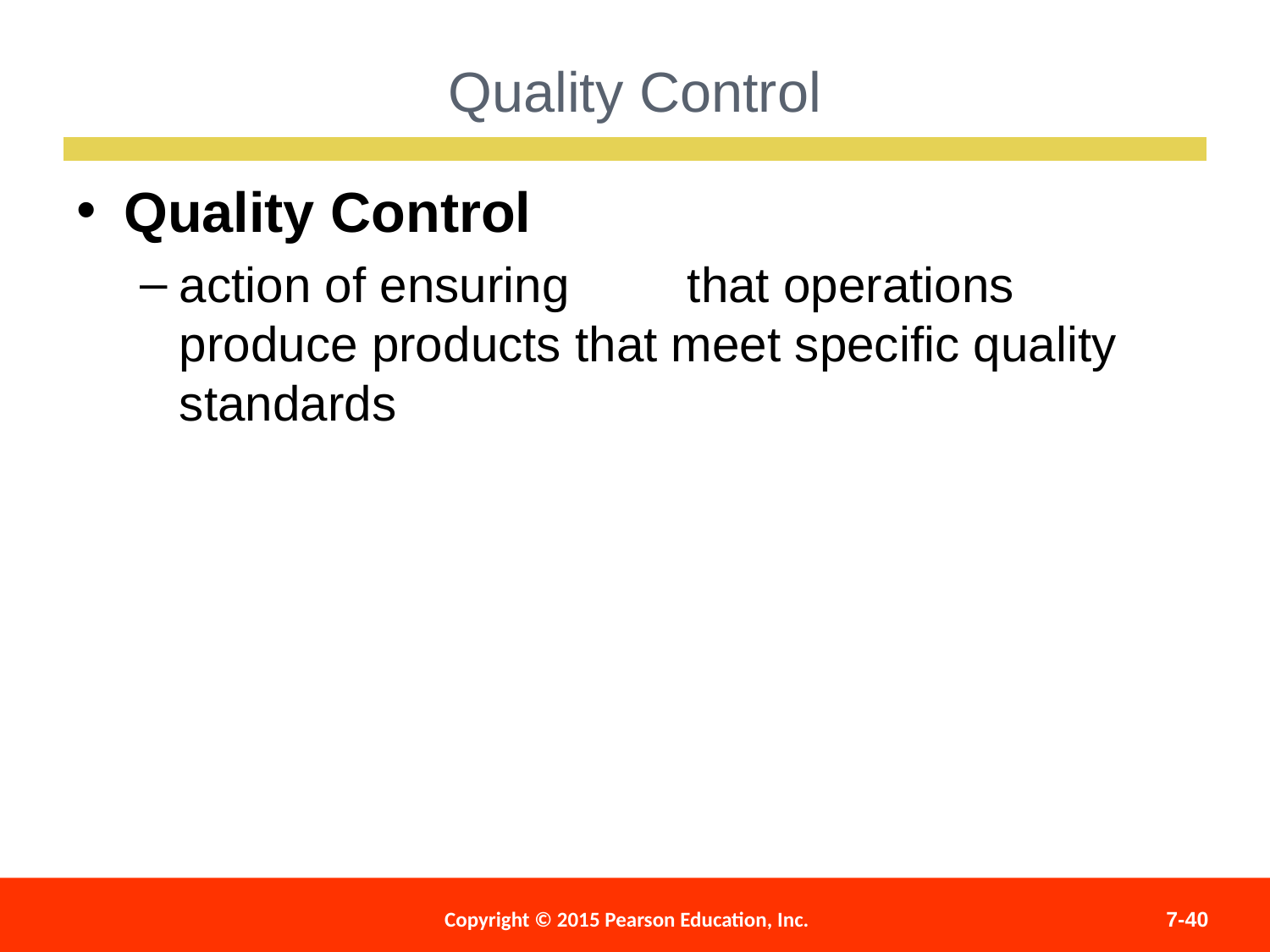

Quality Control
Quality Control
action of ensuring	that operations produce products that meet specific quality standards